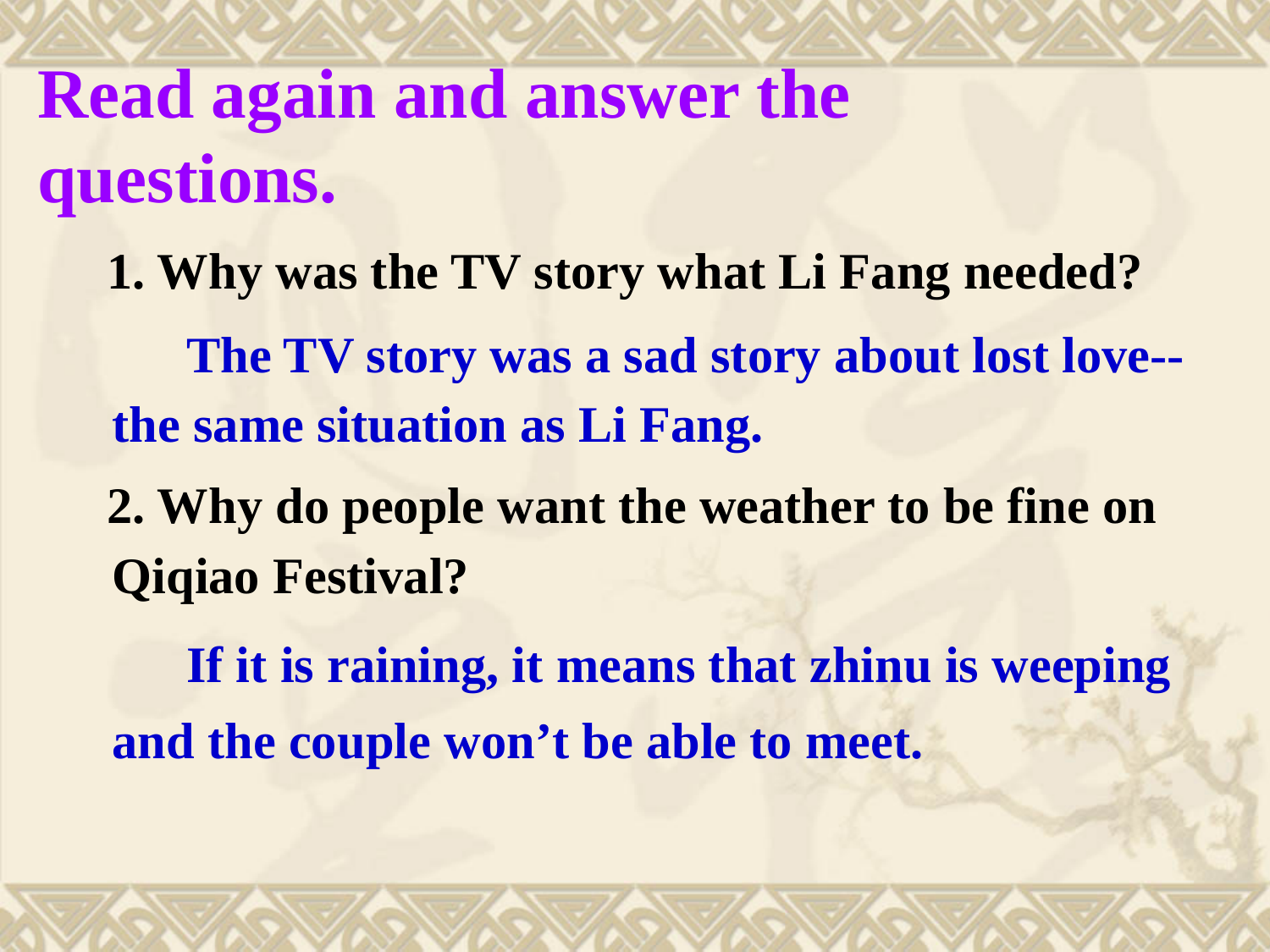

Read again and answer the questions.
     1. Why was the TV story what Li Fang needed?
          The TV story was a sad story about lost love-- the same situation as Li Fang.
     2. Why do people want the weather to be fine on Qiqiao Festival?
          If it is raining, it means that zhinu is weeping and the couple won’t be able to meet.